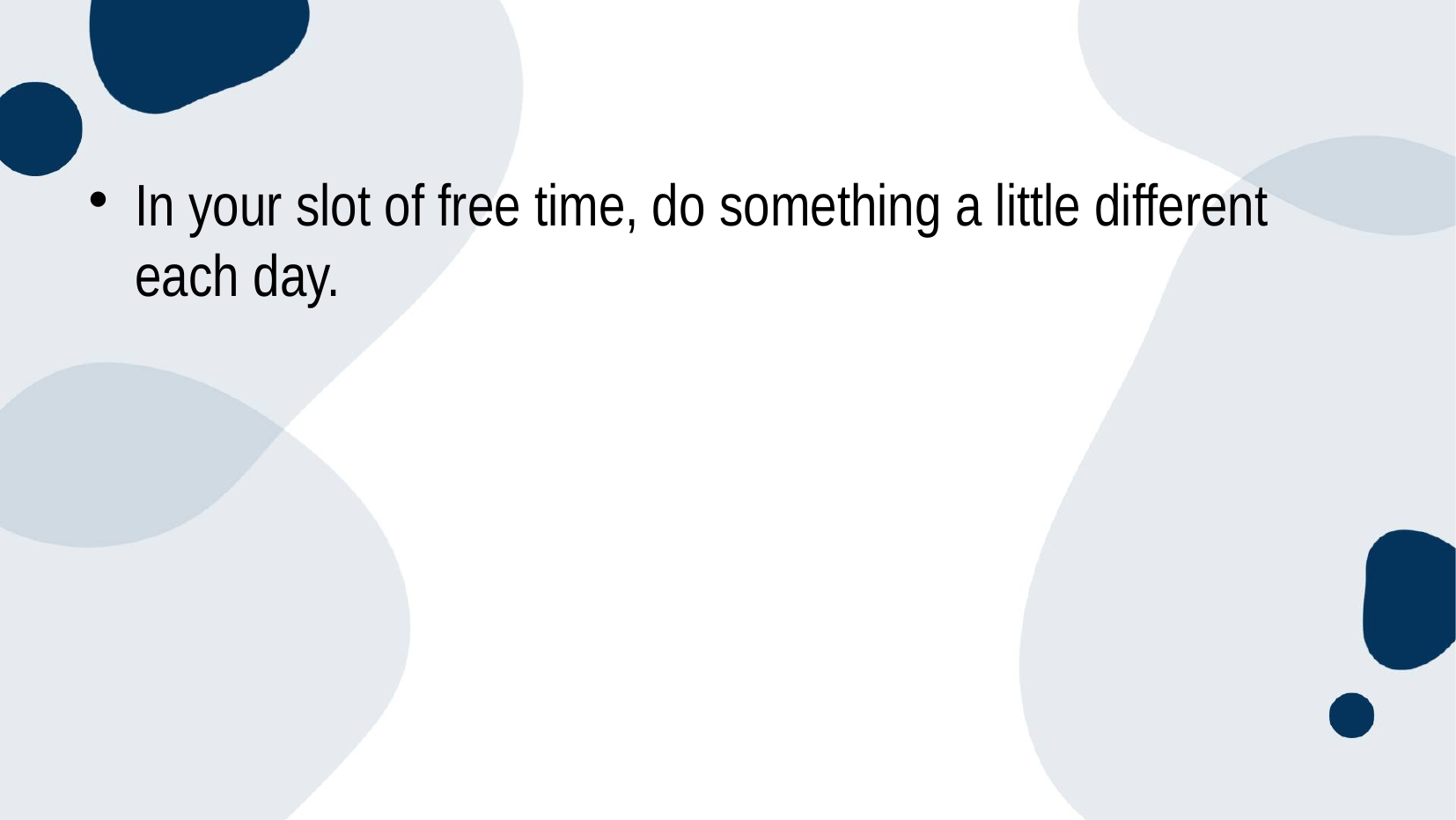

In your slot of free time, do something a little different each day.